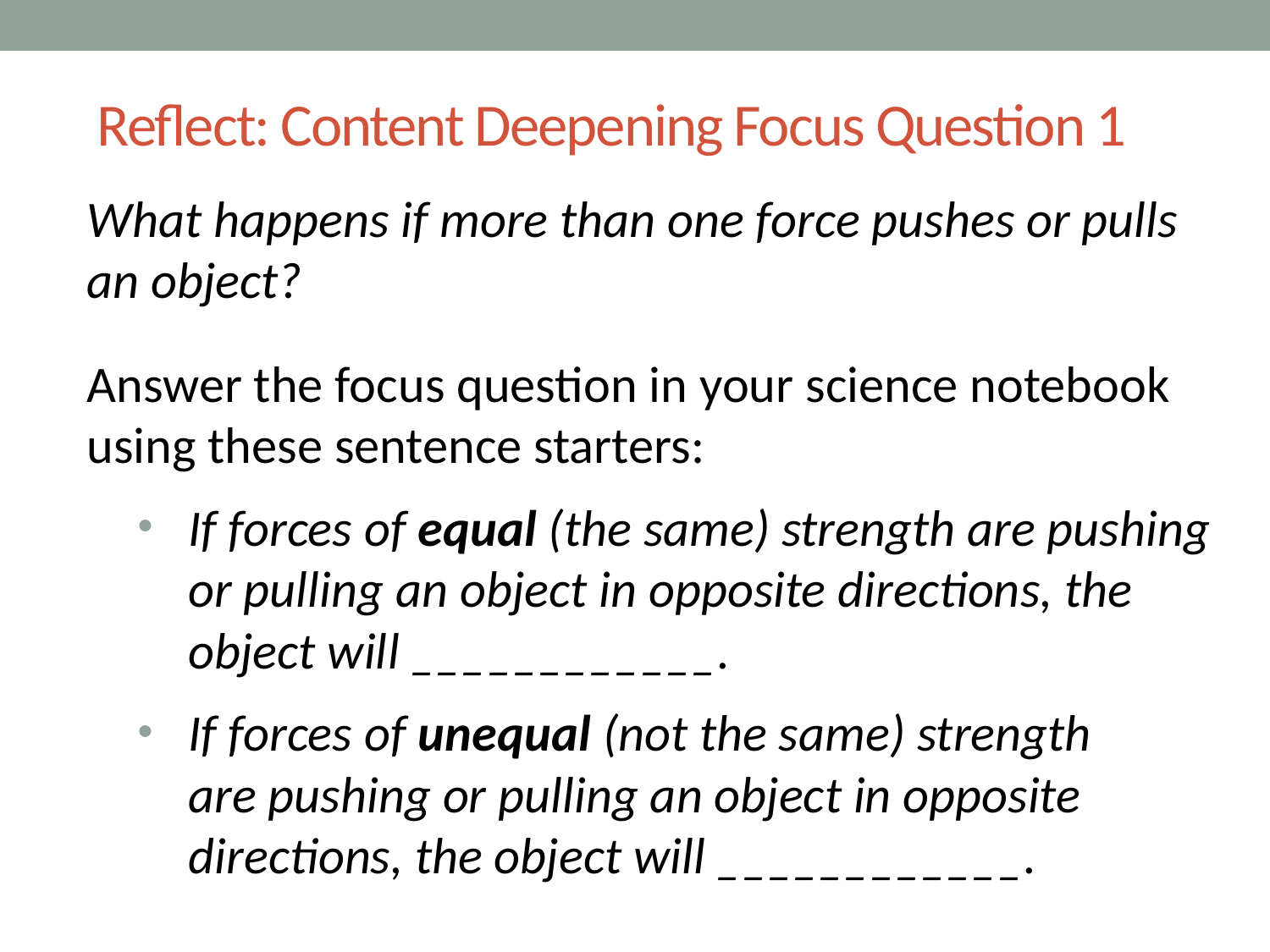

# Reflect: Content Deepening Focus Question 1
What happens if more than one force pushes or pulls an object?
Answer the focus question in your science notebook using these sentence starters:
If forces of equal (the same) strength are pushing or pulling an object in opposite directions, the object will ____________.
If forces of unequal (not the same) strength
are pushing or pulling an object in opposite directions, the object will ____________.